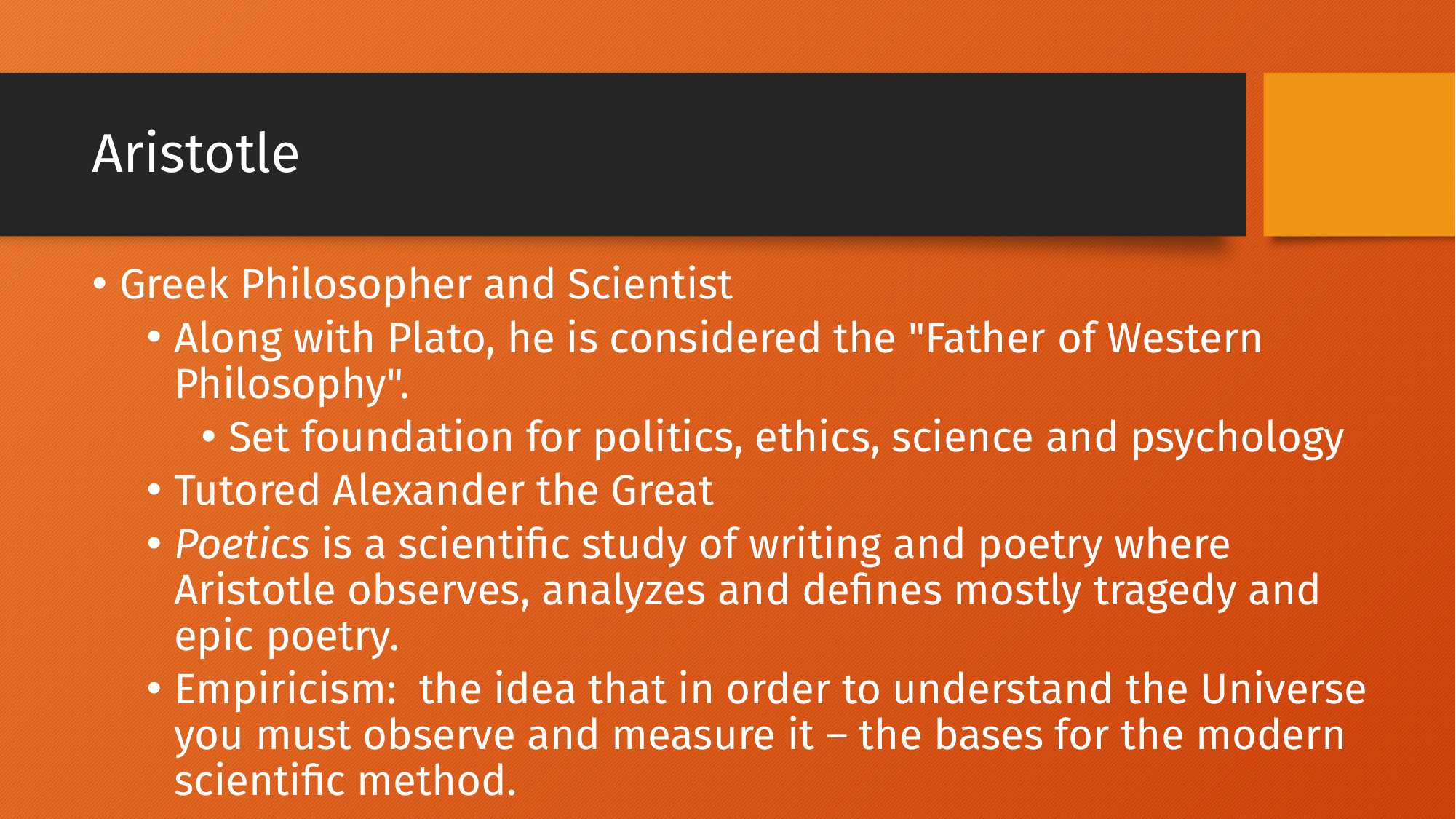

# Aristotle
Greek Philosopher and Scientist
Along with Plato, he is considered the "Father of Western Philosophy".
Set foundation for politics, ethics, science and psychology
Tutored Alexander the Great
Poetics is a scientific study of writing and poetry where Aristotle observes, analyzes and defines mostly tragedy and epic poetry.
Empiricism:  the idea that in order to understand the Universe you must observe and measure it – the bases for the modern scientific method.